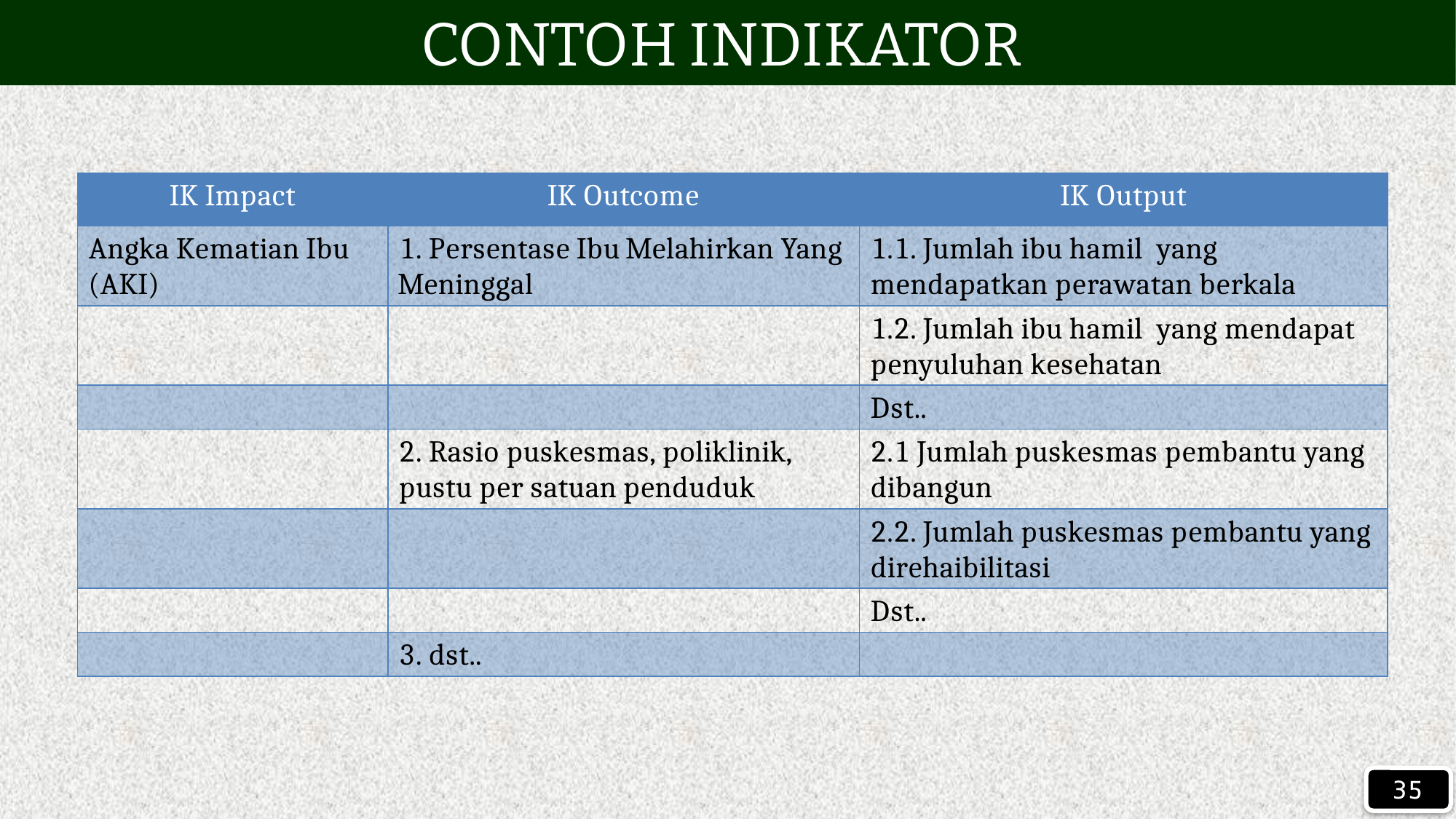

CONTOH INDIKATOR
| IK Impact | IK Outcome | IK Output |
| --- | --- | --- |
| Angka Kematian Ibu (AKI) | 1. Persentase Ibu Melahirkan Yang Meninggal | 1.1. Jumlah ibu hamil yang mendapatkan perawatan berkala |
|  |  | 1.2. Jumlah ibu hamil yang mendapat penyuluhan kesehatan |
|  |  | Dst.. |
|  | 2. Rasio puskesmas, poliklinik, pustu per satuan penduduk | 2.1 Jumlah puskesmas pembantu yang dibangun |
|  |  | 2.2. Jumlah puskesmas pembantu yang direhaibilitasi |
|  |  | Dst.. |
|  | 3. dst.. |  |
35